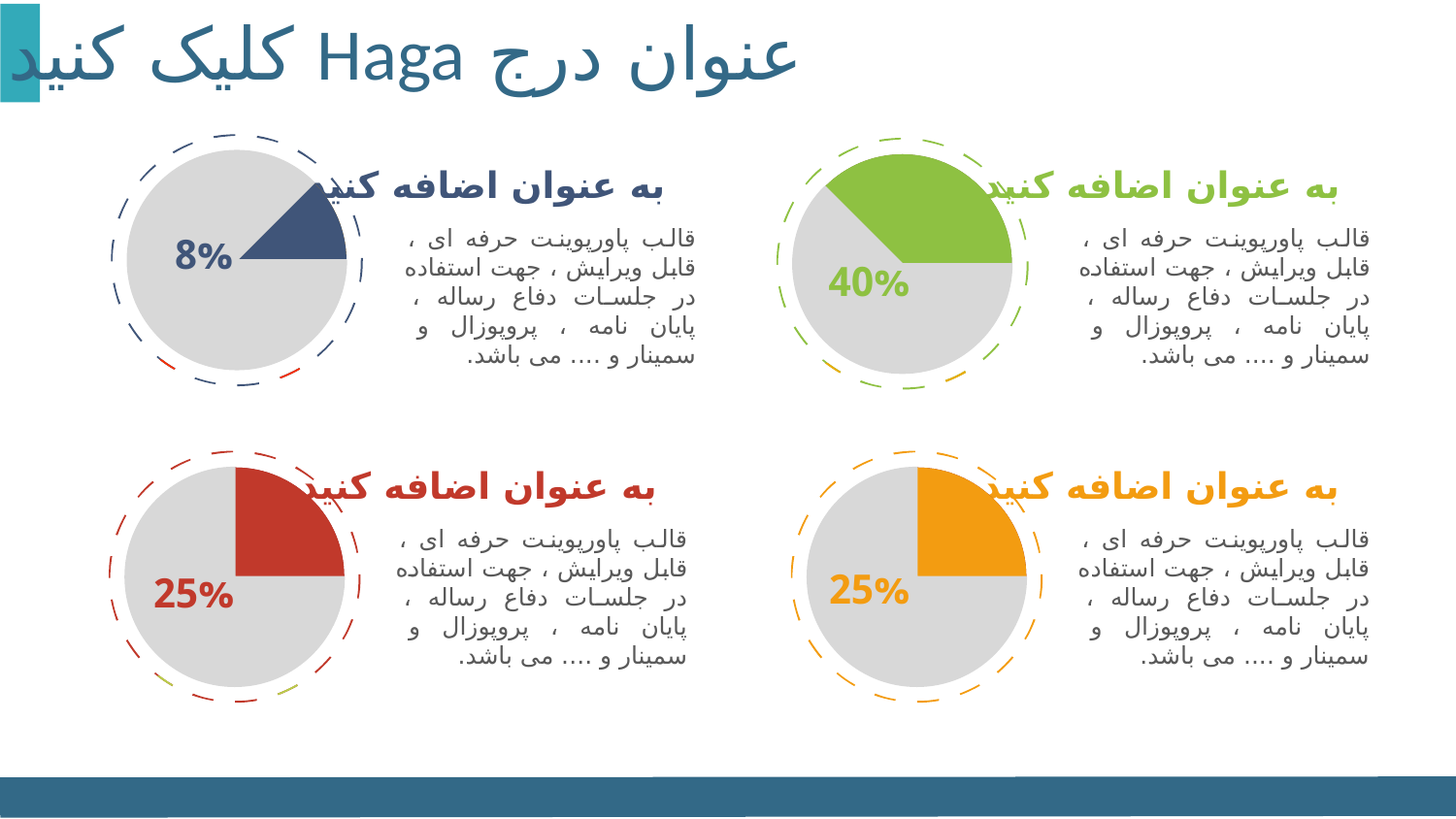

# عنوان درج Haga کلیک کنید

8%

40%

به عنوان اضافه کنید
به عنوان اضافه کنید
قالب پاورپوينت حرفه ای ، قابل ویرایش ، جهت استفاده در جلسات دفاع رساله ، پایان نامه ، پروپوزال و سمینار و .... می باشد.
قالب پاورپوينت حرفه ای ، قابل ویرایش ، جهت استفاده در جلسات دفاع رساله ، پایان نامه ، پروپوزال و سمینار و .... می باشد.

25%

25%
به عنوان اضافه کنید
به عنوان اضافه کنید
قالب پاورپوينت حرفه ای ، قابل ویرایش ، جهت استفاده در جلسات دفاع رساله ، پایان نامه ، پروپوزال و سمینار و .... می باشد.
قالب پاورپوينت حرفه ای ، قابل ویرایش ، جهت استفاده در جلسات دفاع رساله ، پایان نامه ، پروپوزال و سمینار و .... می باشد.